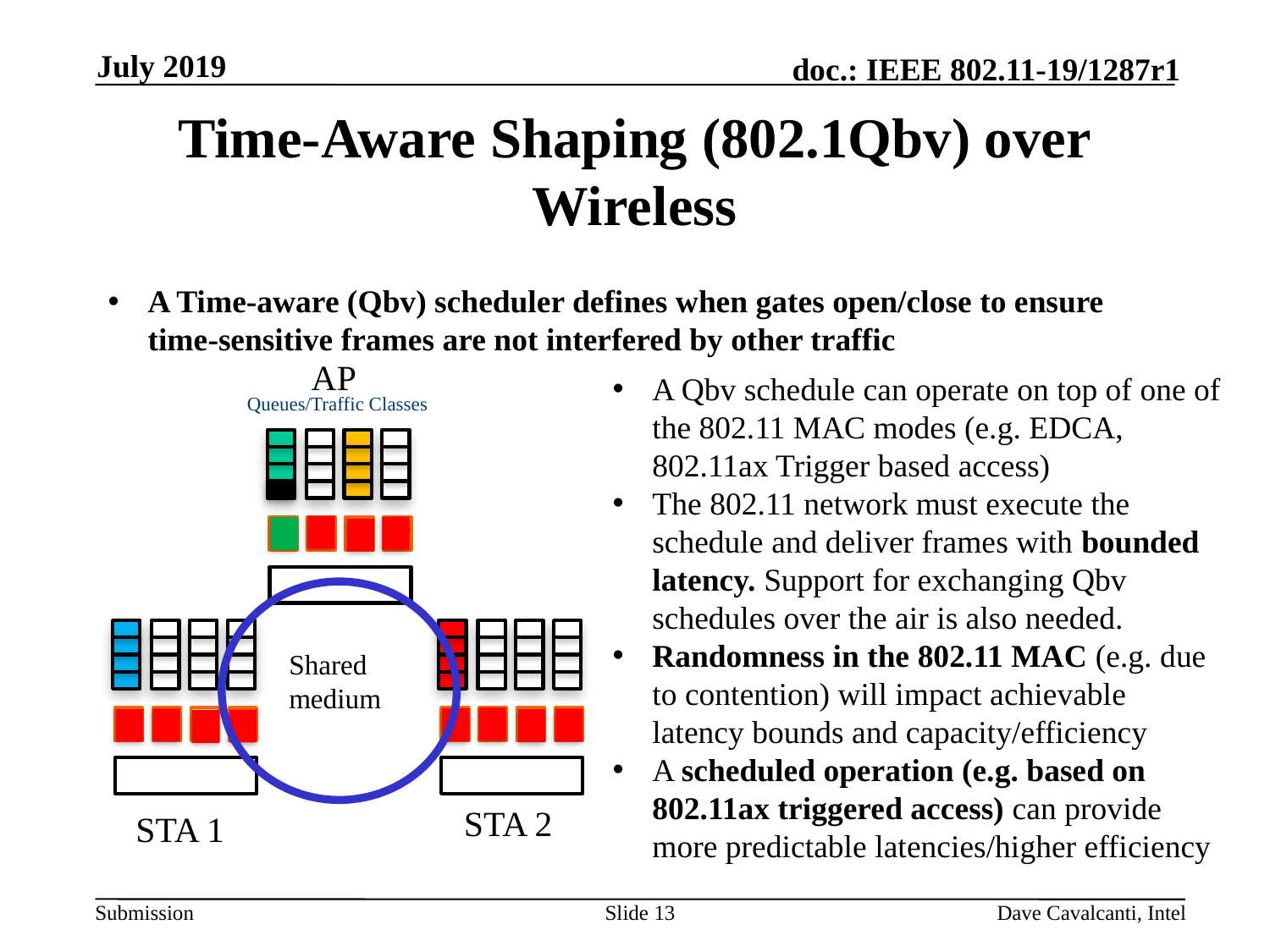

July 2019
# Time-Aware Shaping (802.1Qbv) over Wireless
A Time-aware (Qbv) scheduler defines when gates open/close to ensure time-sensitive frames are not interfered by other traffic
AP
A Qbv schedule can operate on top of one of the 802.11 MAC modes (e.g. EDCA, 802.11ax Trigger based access)
The 802.11 network must execute the schedule and deliver frames with bounded latency. Support for exchanging Qbv schedules over the air is also needed.
Randomness in the 802.11 MAC (e.g. due to contention) will impact achievable latency bounds and capacity/efficiency
A scheduled operation (e.g. based on 802.11ax triggered access) can provide more predictable latencies/higher efficiency
Queues/Traffic Classes

T
T
T
T

T
T
T
T

T
T
T
T

Shared medium

STA 2
STA 1
Slide 13
Dave Cavalcanti, Intel